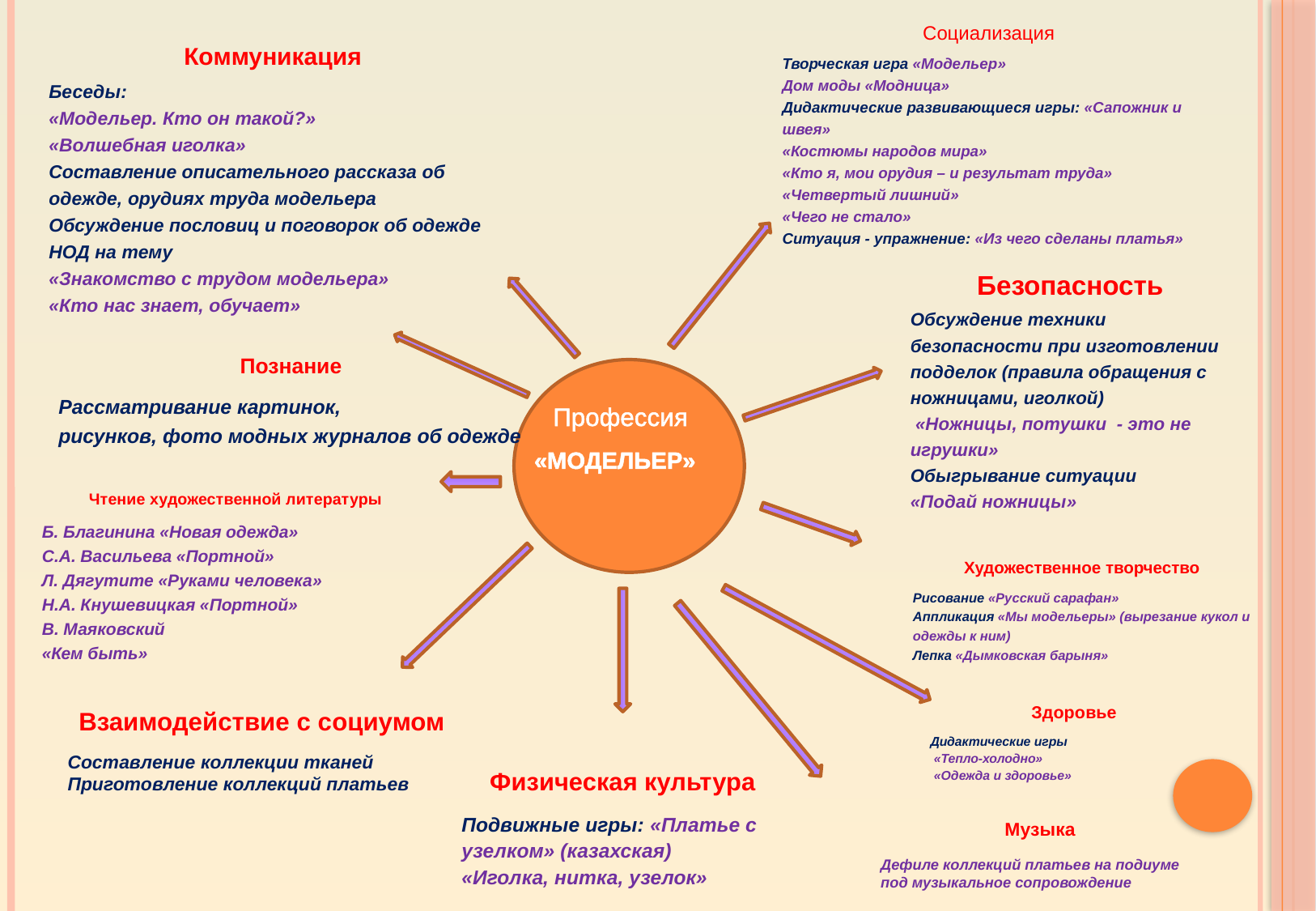

Социализация

Творческая игра «Модельер»
Дом моды «Модница»
Дидактические развивающиеся игры: «Сапожник и швея»
«Костюмы народов мира»
«Кто я, мои орудия – и результат труда»
«Четвертый лишний»
«Чего не стало»
Ситуация - упражнение: «Из чего сделаны платья»

Коммуникация

Беседы:
«Модельер. Кто он такой?»
«Волшебная иголка»
Составление описательного рассказа об одежде, орудиях труда модельера
Обсуждение пословиц и поговорок об одежде
НОД на тему
«Знакомство с трудом модельера»
«Кто нас знает, обучает»

Безопасность

Обсуждение техники безопасности при изготовлении подделок (правила обращения с ножницами, иголкой)
 «Ножницы, потушки  - это не игрушки»
Обыгрывание ситуации
«Подай ножницы»

Познание

Рассматривание картинок,
рисунков, фото модных журналов об одежде

                                             Профессия
                   «модельер»

Чтение художественной литературы

Б. Благинина «Новая одежда»
С.А. Васильева «Портной»
Л. Дягутите «Руками человека»
Н.А. Кнушевицкая «Портной»
В. Маяковский
«Кем быть»

Художественное творчество

Рисование «Русский сарафан»
Аппликация «Мы модельеры» (вырезание кукол и одежды к ним)
Лепка «Дымковская барыня»

Взаимодействие с социумом

Составление коллекции тканей
Приготовление коллекций платьев

Здоровье

Дидактические игры
 «Тепло-холодно»
 «Одежда и здоровье»

Физическая культура

Подвижные игры: «Платье с узелком» (казахская)
«Иголка, нитка, узелок»

Музыка

Дефиле коллекций платьев на подиуме под музыкальное сопровождение